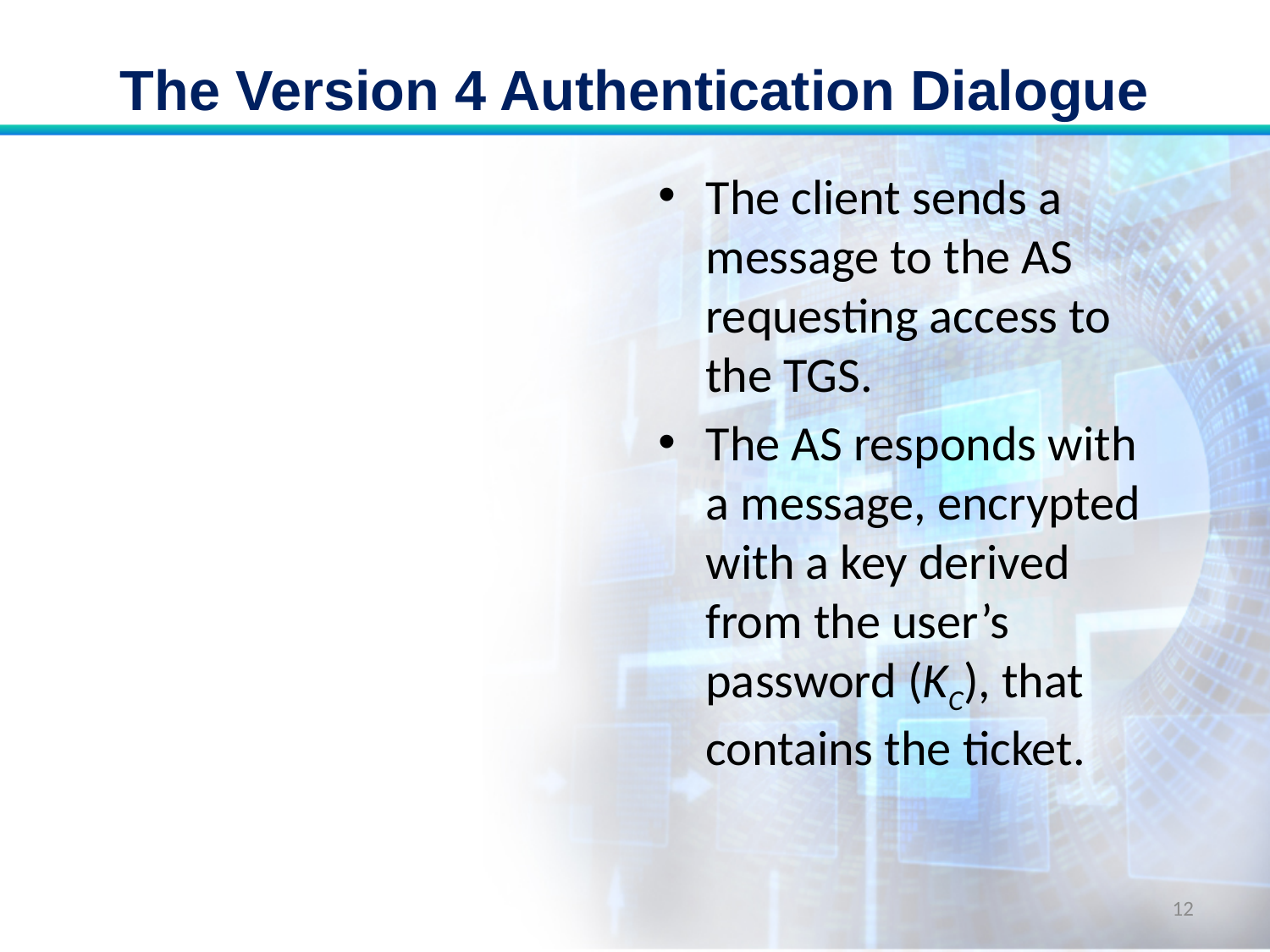

# The Version 4 Authentication Dialogue
The client sends a message to the AS requesting access to the TGS.
The AS responds with a message, encrypted with a key derived from the user’s password (KC), that contains the ticket.

12